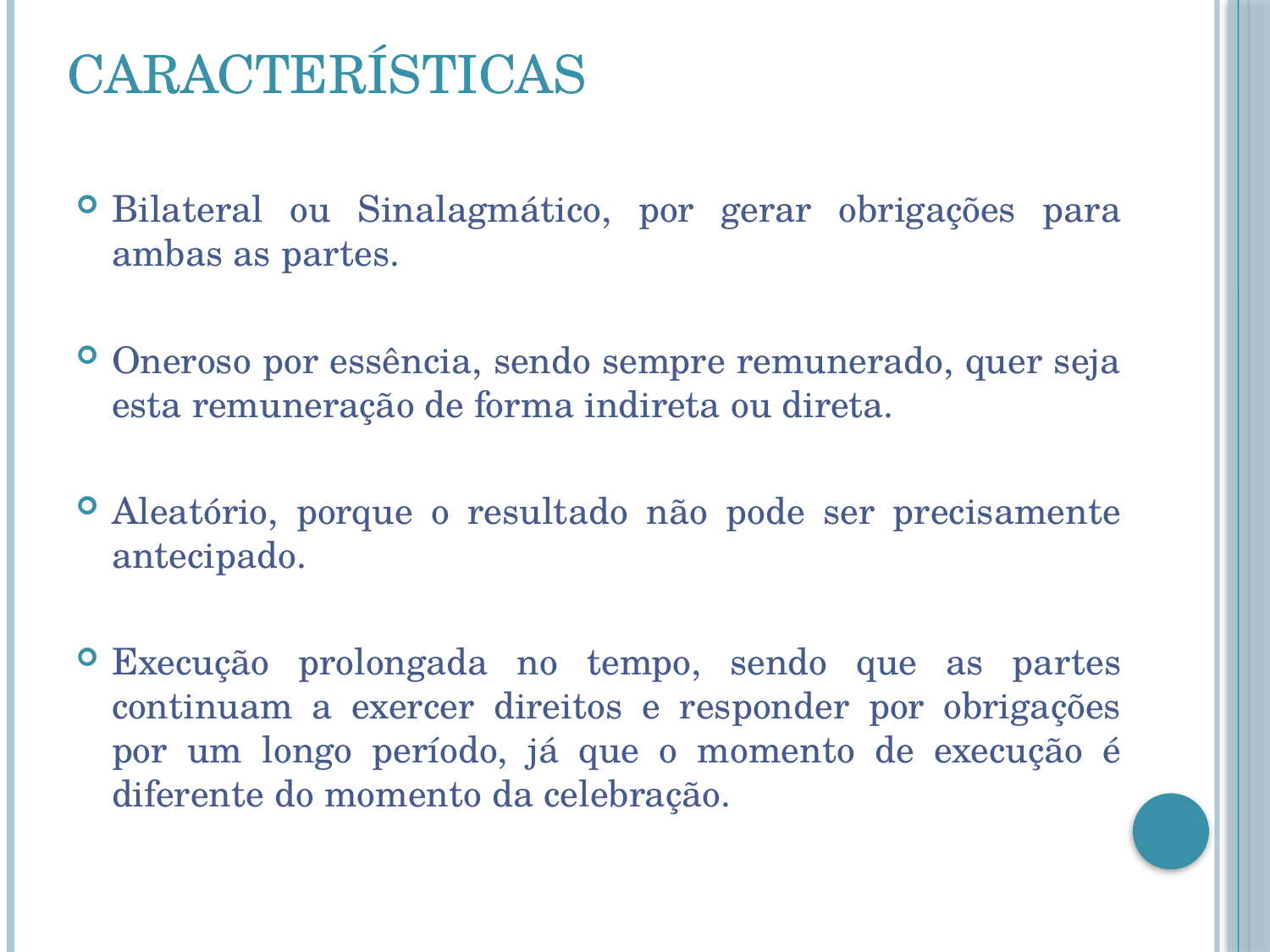

# Características

Bilateral ou Sinalagmático, por gerar obrigações para ambas as partes.

Oneroso por essência, sendo sempre remunerado, quer seja esta remuneração de forma indireta ou direta.

Aleatório, porque o resultado não pode ser precisamente antecipado.

Execução prolongada no tempo, sendo que as partes continuam a exercer direitos e responder por obrigações por um longo período, já que o momento de execução é diferente do momento da celebração.